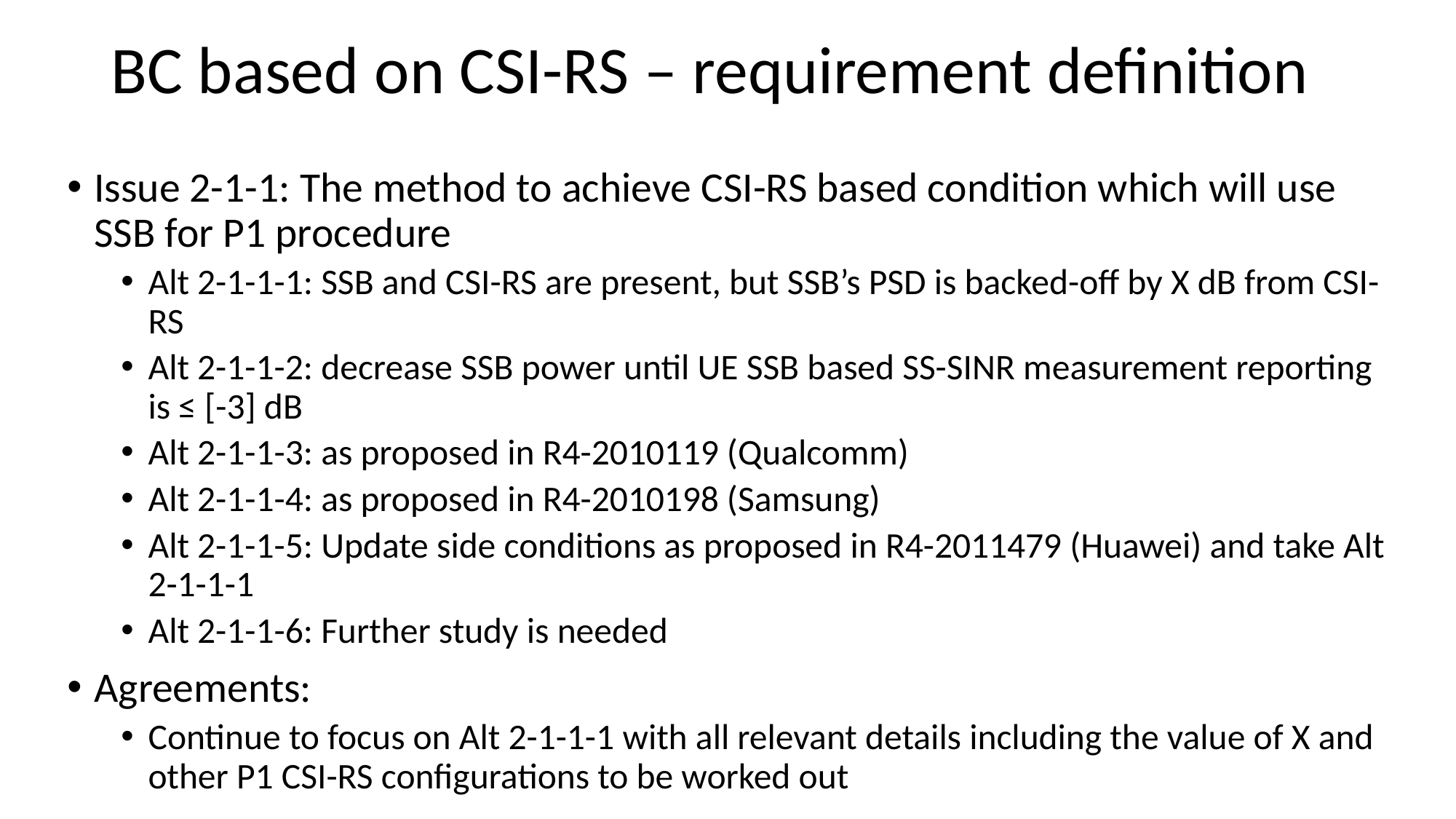

BC based on CSI-RS – requirement definition
Issue 2-1-1: The method to achieve CSI-RS based condition which will use SSB for P1 procedure
Alt 2-1-1-1: SSB and CSI-RS are present, but SSB’s PSD is backed-off by X dB from CSI-RS
Alt 2-1-1-2: decrease SSB power until UE SSB based SS-SINR measurement reporting is ≤ [-3] dB
Alt 2-1-1-3: as proposed in R4-2010119 (Qualcomm)
Alt 2-1-1-4: as proposed in R4-2010198 (Samsung)
Alt 2-1-1-5: Update side conditions as proposed in R4-2011479 (Huawei) and take Alt 2-1-1-1
Alt 2-1-1-6: Further study is needed
Agreements:
Continue to focus on Alt 2-1-1-1 with all relevant details including the value of X and other P1 CSI-RS configurations to be worked out